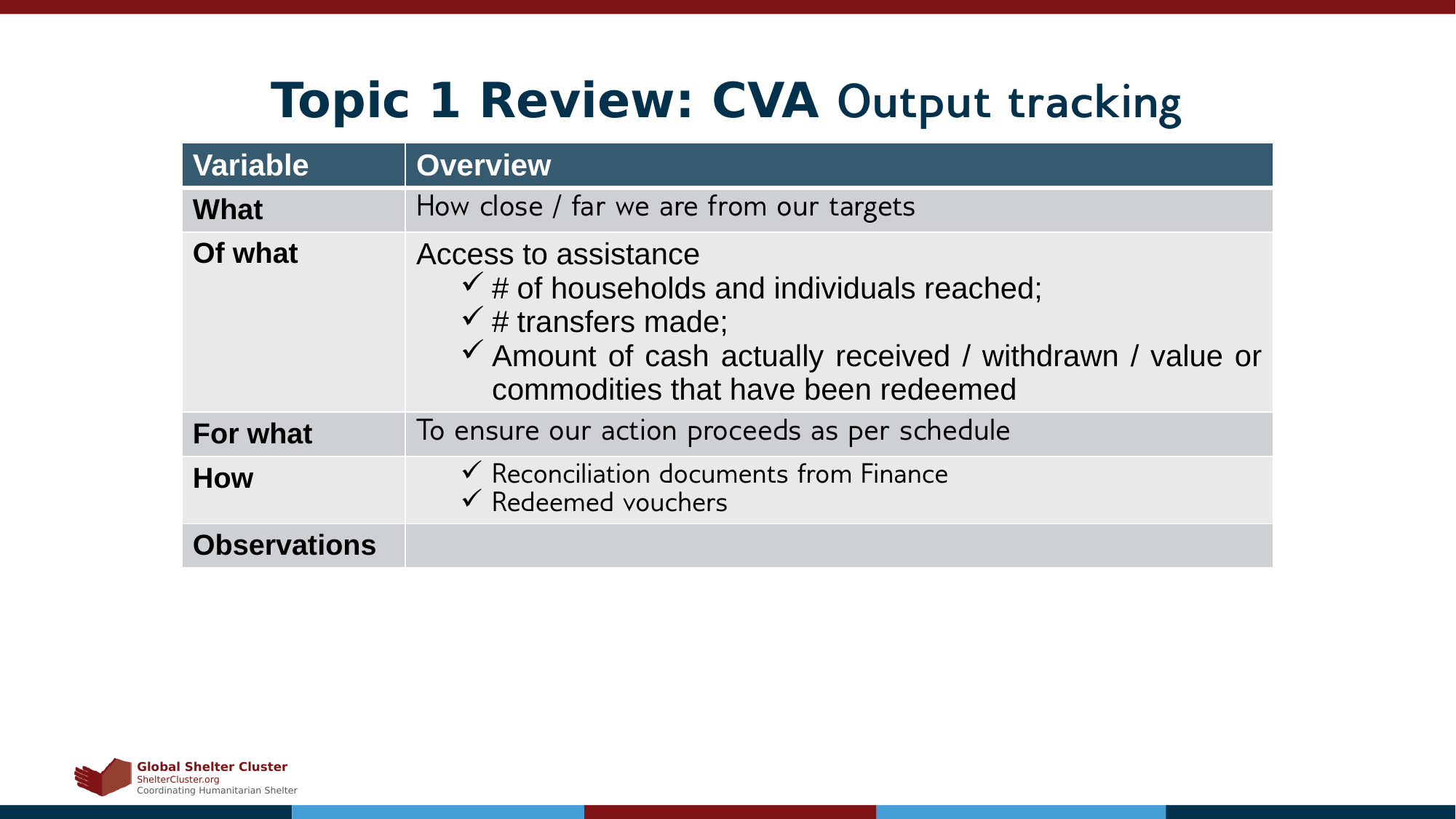

# Topic 1 Review: CVA Output tracking
| Variable | Overview |
| --- | --- |
| What | How close / far we are from our targets |
| Of what | Access to assistance # of households and individuals reached; # transfers made; Amount of cash actually received / withdrawn / value or commodities that have been redeemed |
| For what | To ensure our action proceeds as per schedule |
| How | Reconciliation documents from Finance Redeemed vouchers |
| Observations |  |